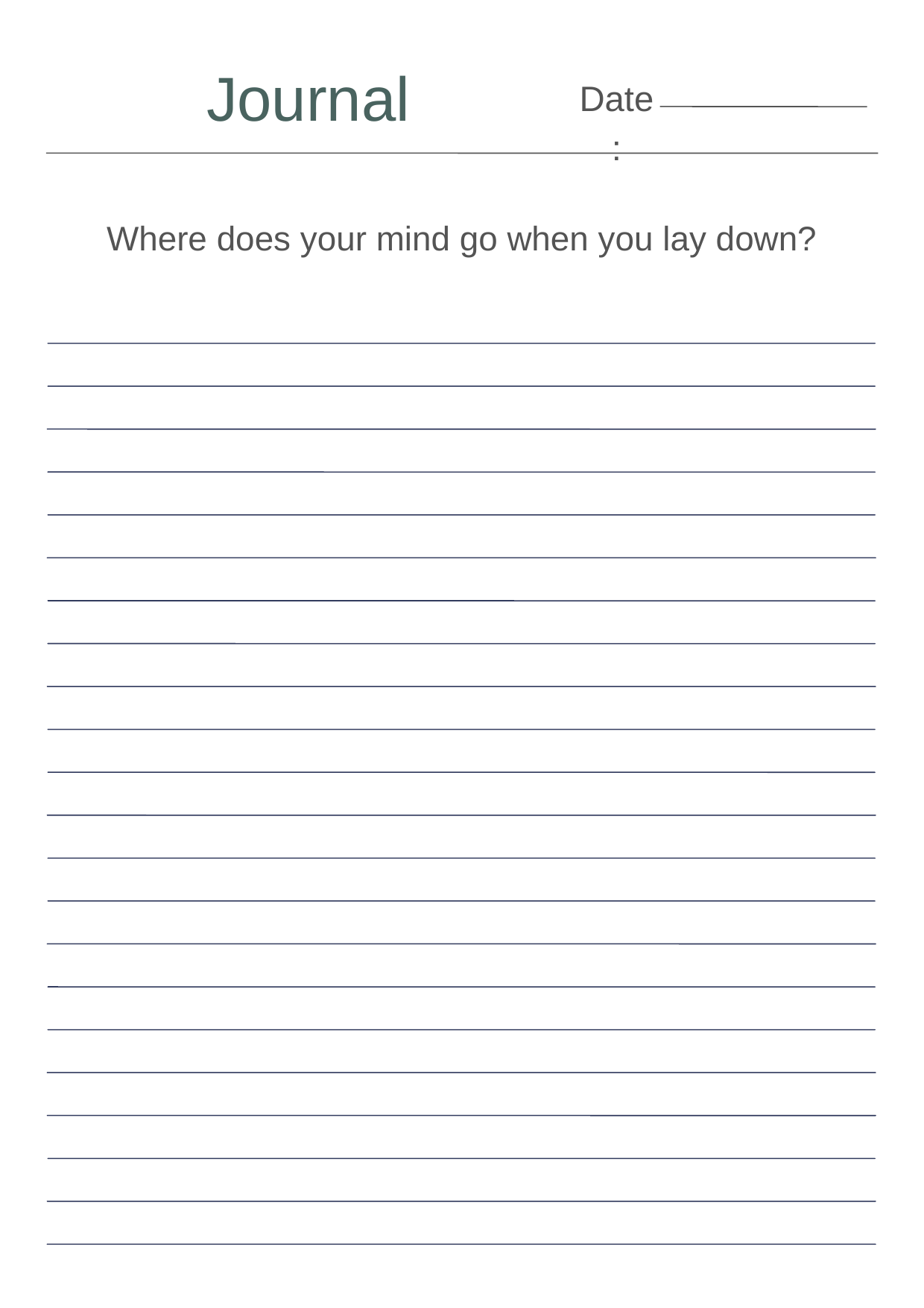

Journal
Date:

Where does your mind go when you lay down?